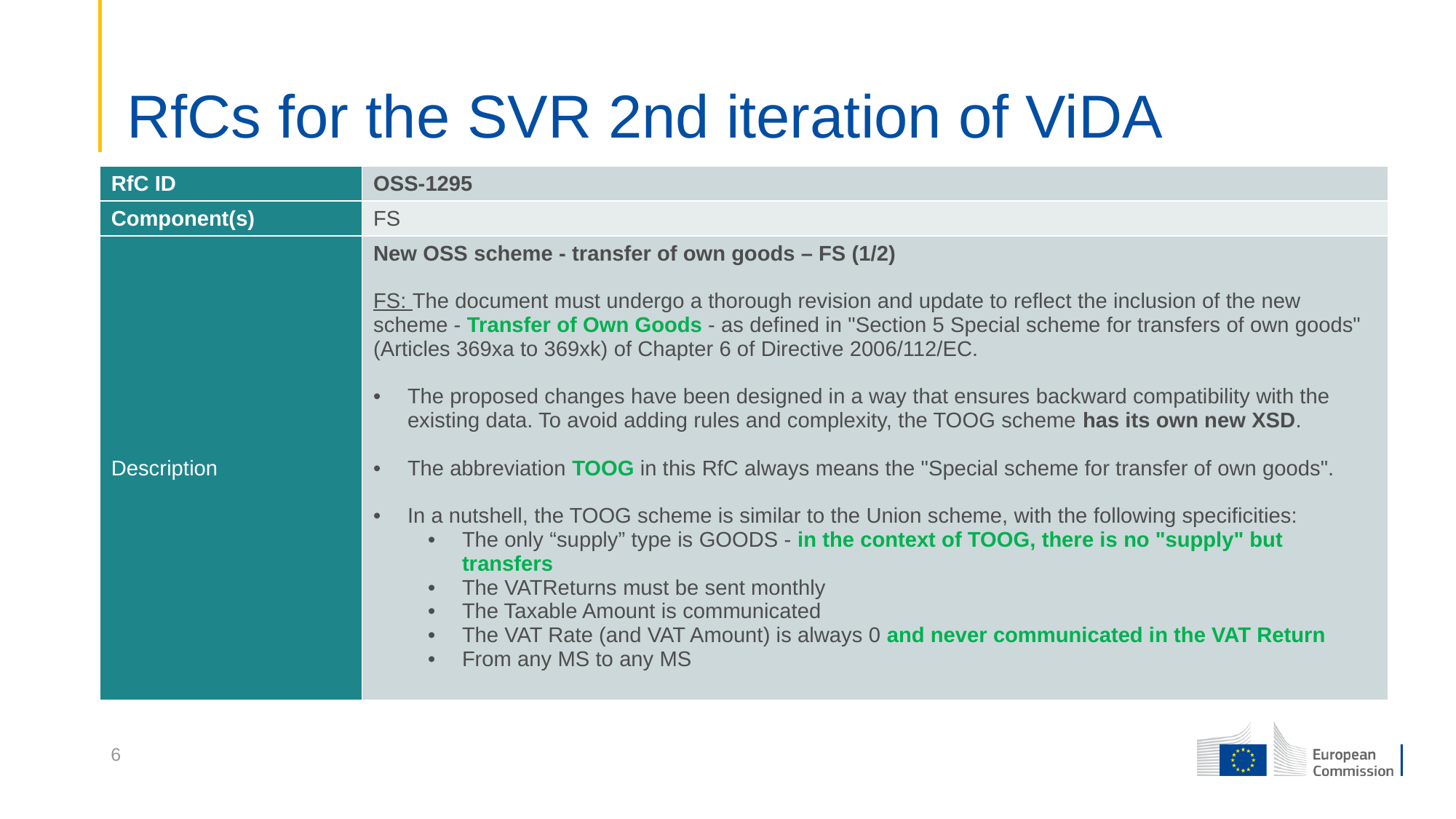

# RfCs for the SVR 2nd iteration of ViDA
| RfC ID | OSS-1295 |
| --- | --- |
| Component(s) | FS |
| Description | New OSS scheme - transfer of own goods – FS (1/2) FS: The document must undergo a thorough revision and update to reflect the inclusion of the new scheme - Transfer of Own Goods - as defined in "Section 5 Special scheme for transfers of own goods" (Articles 369xa to 369xk) of Chapter 6 of Directive 2006/112/EC. The proposed changes have been designed in a way that ensures backward compatibility with the existing data. To avoid adding rules and complexity, the TOOG scheme has its own new XSD. The abbreviation TOOG in this RfC always means the "Special scheme for transfer of own goods". In a nutshell, the TOOG scheme is similar to the Union scheme, with the following specificities: The only “supply” type is GOODS - in the context of TOOG, there is no "supply" but transfers The VATReturns must be sent monthly The Taxable Amount is communicated The VAT Rate (and VAT Amount) is always 0 and never communicated in the VAT Return From any MS to any MS |
6